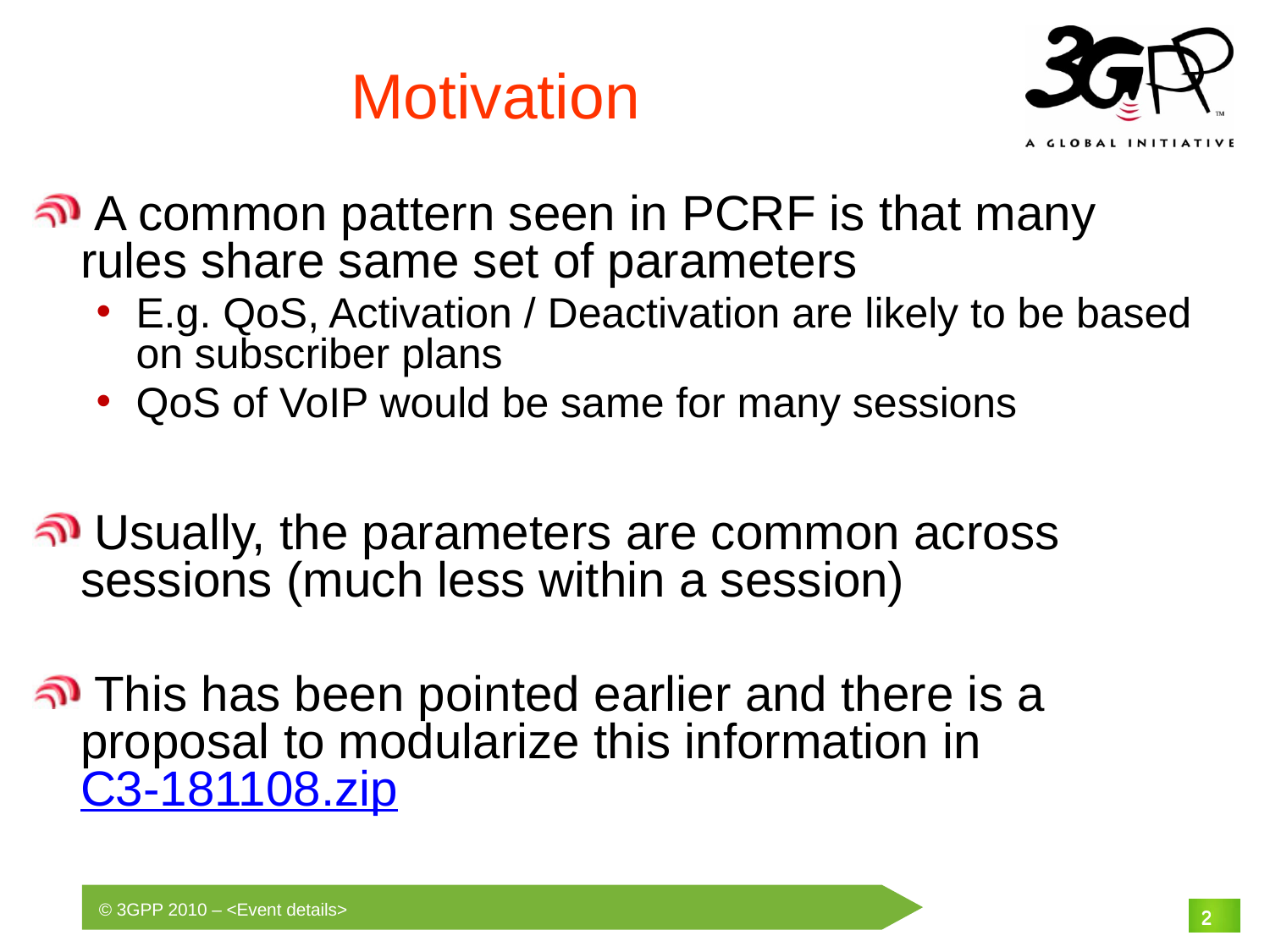

# Motivation

 A common pattern seen in PCRF is that many rules share same set of parameters
E.g. QoS, Activation / Deactivation are likely to be based on subscriber plans
QoS of VoIP would be same for many sessions

 Usually, the parameters are common across sessions (much less within a session)

 This has been pointed earlier and there is a proposal to modularize this information in C3-181108.zip

2
2